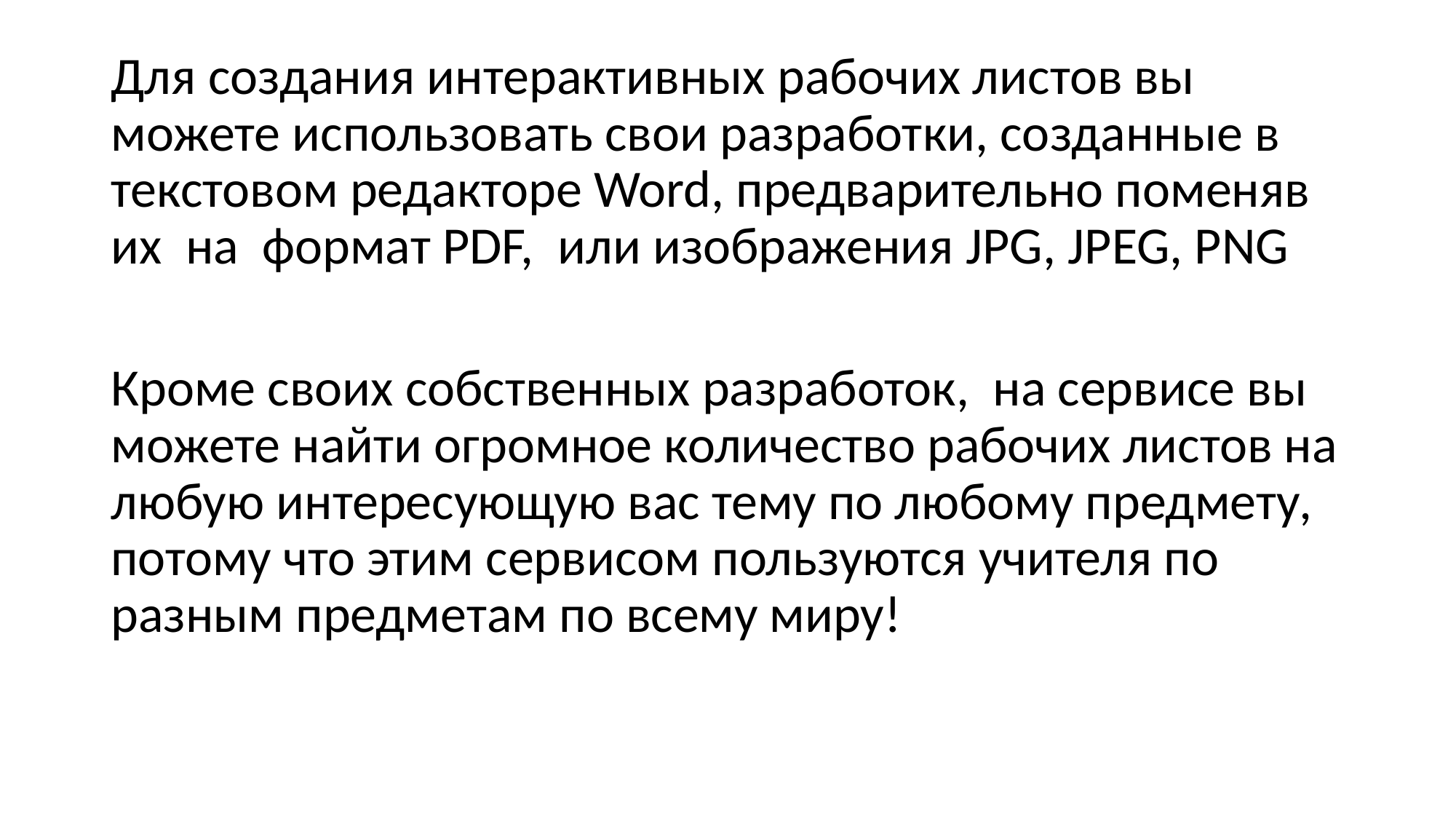

#
Для создания интерактивных рабочих листов вы можете использовать свои разработки, созданные в текстовом редакторе Word, предварительно поменяв их  на  формат PDF,  или изображения JPG, JPEG, PNG

Кроме своих собственных разработок,  на сервисе вы можете найти огромное количество рабочих листов на любую интересующую вас тему по любому предмету, потому что этим сервисом пользуются учителя по разным предметам по всему миру!